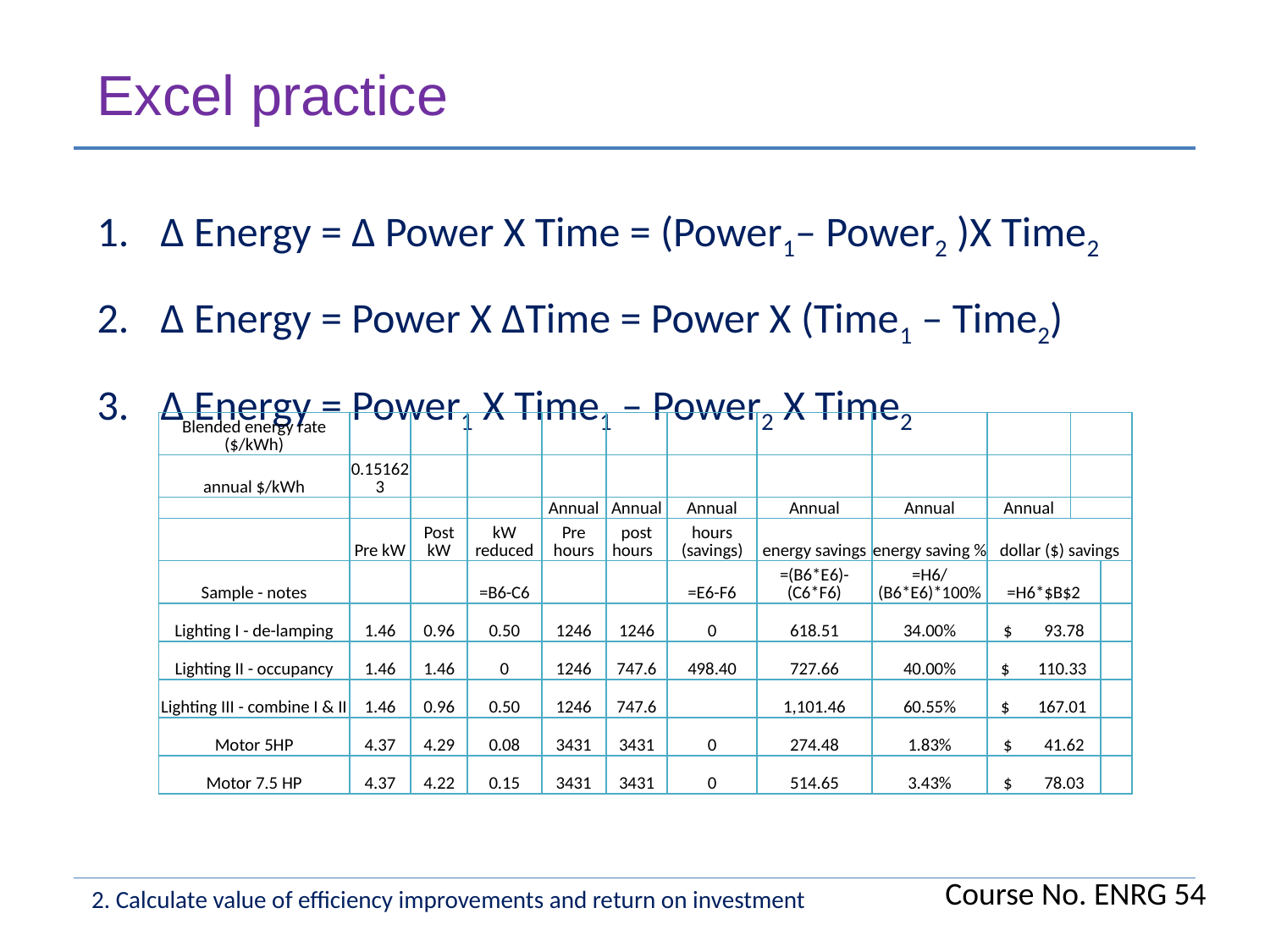

Excel practice
∆ Energy = ∆ Power X Time = (Power1– Power2 )X Time2
∆ Energy = Power X ∆Time = Power X (Time1 – Time2)
∆ Energy = Power1 X Time1 – Power2 X Time2

| Blended energy rate ($/kWh) |  |  |  |  |  |  |  |  |  |  |  |
| --- | --- | --- | --- | --- | --- | --- | --- | --- | --- | --- | --- |
| annual $/kWh | 0.151623 |  |  |  |  |  |  |  |  |  |  |
|  |  |  |  | Annual | Annual | Annual | Annual | Annual | Annual |  |  |
|  | Pre kW | Post kW | kW reduced | Pre hours | post hours | hours (savings) | energy savings | energy saving % | dollar ($) savings |  |  |
| Sample - notes |  |  | =B6-C6 |  |  | =E6-F6 | =(B6\*E6)-(C6\*F6) | =H6/(B6\*E6)\*100% | =H6\*$B$2 |  |  |
| Lighting I - de-lamping | 1.46 | 0.96 | 0.50 | 1246 | 1246 | 0 | 618.51 | 34.00% | $ 93.78 |  |  |
| Lighting II - occupancy | 1.46 | 1.46 | 0 | 1246 | 747.6 | 498.40 | 727.66 | 40.00% | $ 110.33 |  |  |
| Lighting III - combine I & II | 1.46 | 0.96 | 0.50 | 1246 | 747.6 |  | 1,101.46 | 60.55% | $ 167.01 |  |  |
| Motor 5HP | 4.37 | 4.29 | 0.08 | 3431 | 3431 | 0 | 274.48 | 1.83% | $ 41.62 |  |  |
| Motor 7.5 HP | 4.37 | 4.22 | 0.15 | 3431 | 3431 | 0 | 514.65 | 3.43% | $ 78.03 |  |  |
Course No. ENRG 54
2. Calculate value of efficiency improvements and return on investment